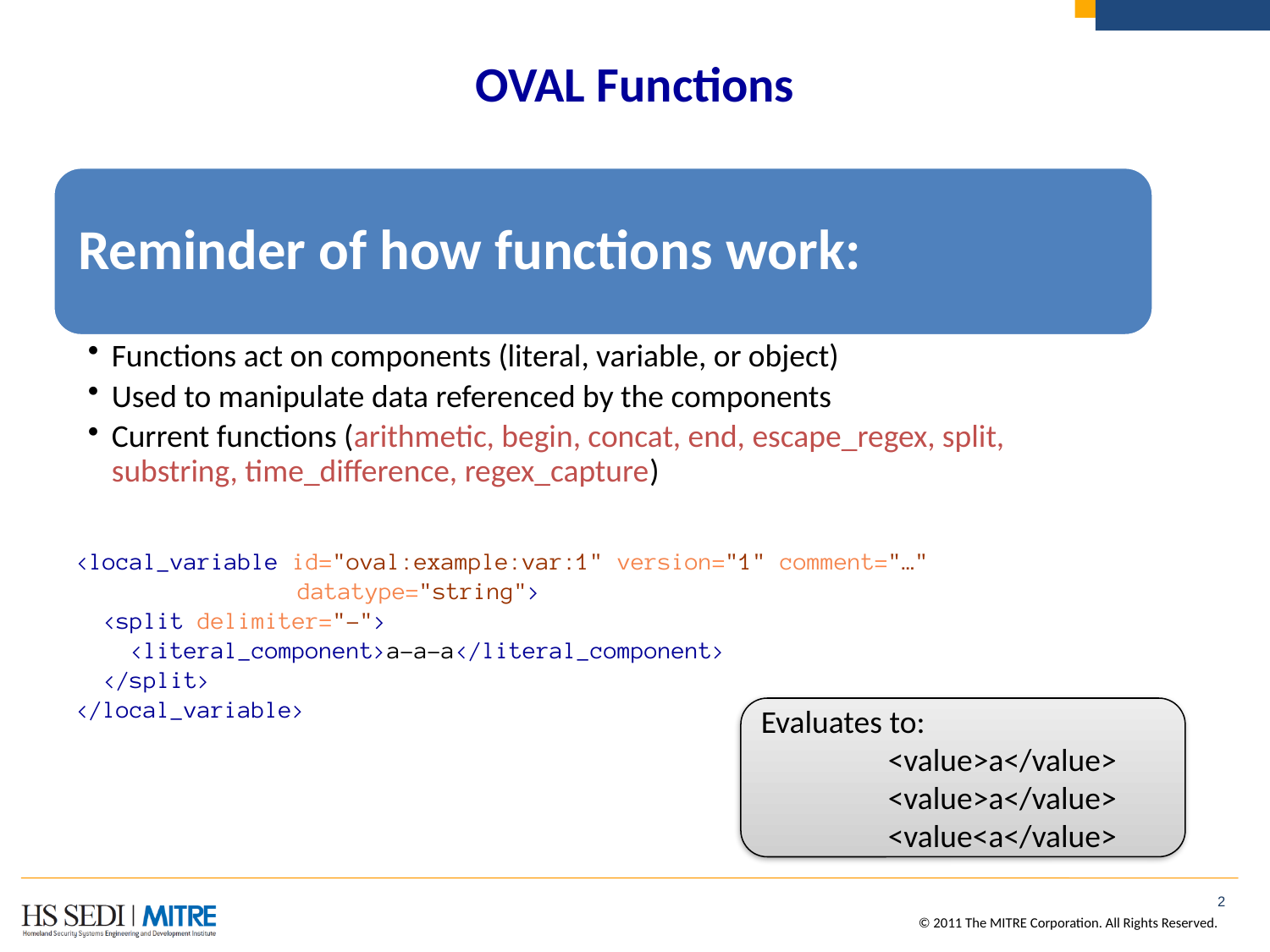

# OVAL Functions
Reminder of how functions work:
Functions act on components (literal, variable, or object)
Used to manipulate data referenced by the components
Current functions (arithmetic, begin, concat, end, escape_regex, split, substring, time_difference, regex_capture)
<local_variable id="oval:example:var:1" version="1" comment="…" 			       datatype="string">
  <split delimiter="-">
    <literal_component>a-a-a</literal_component>
  </split>
</local_variable>
Evaluates to:
	<value>a</value>
	<value>a</value>
	<value<a</value>
2